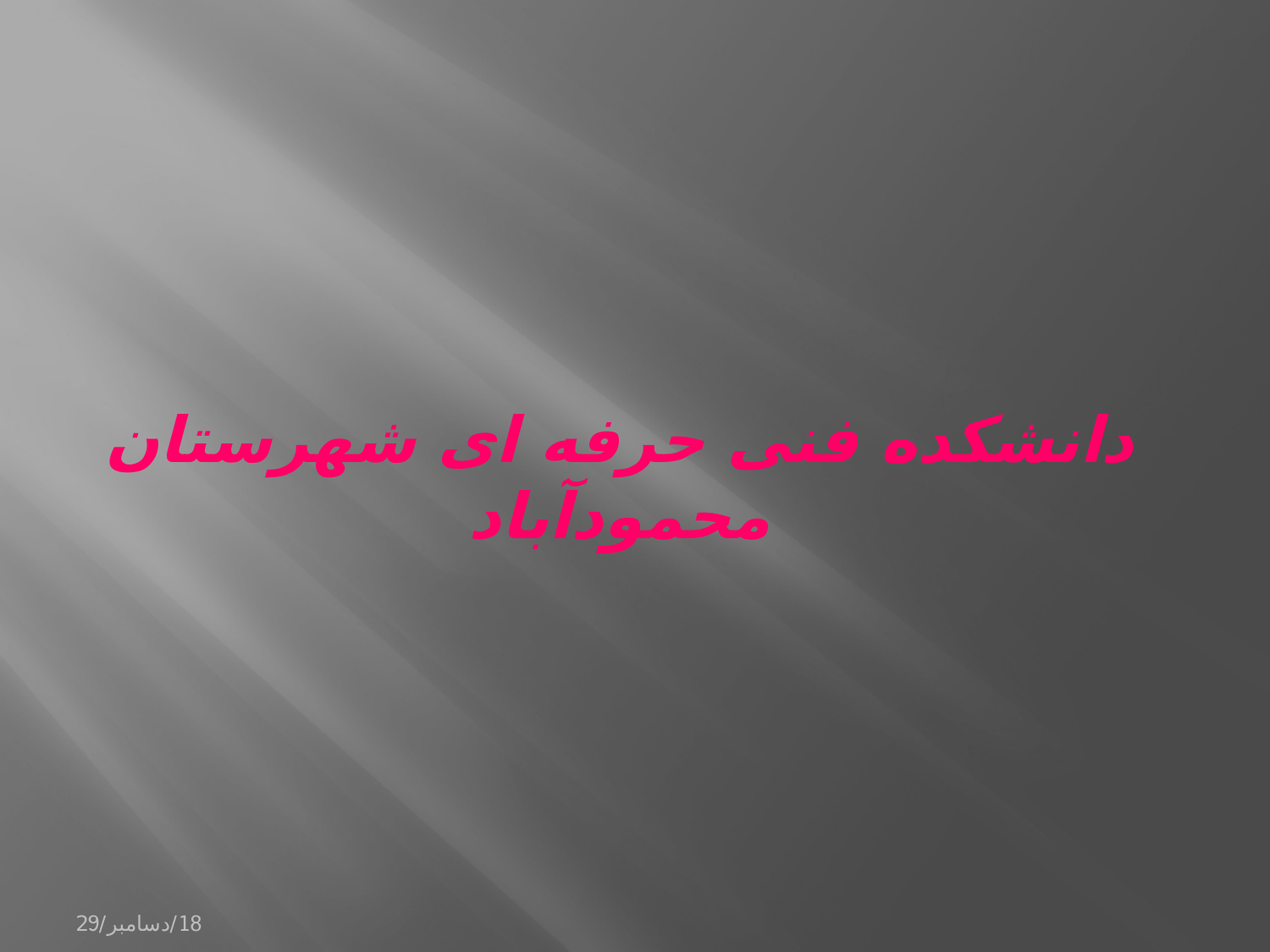

دانشکده فنی حرفه ای شهرستان محمودآباد
18/دسامبر/29